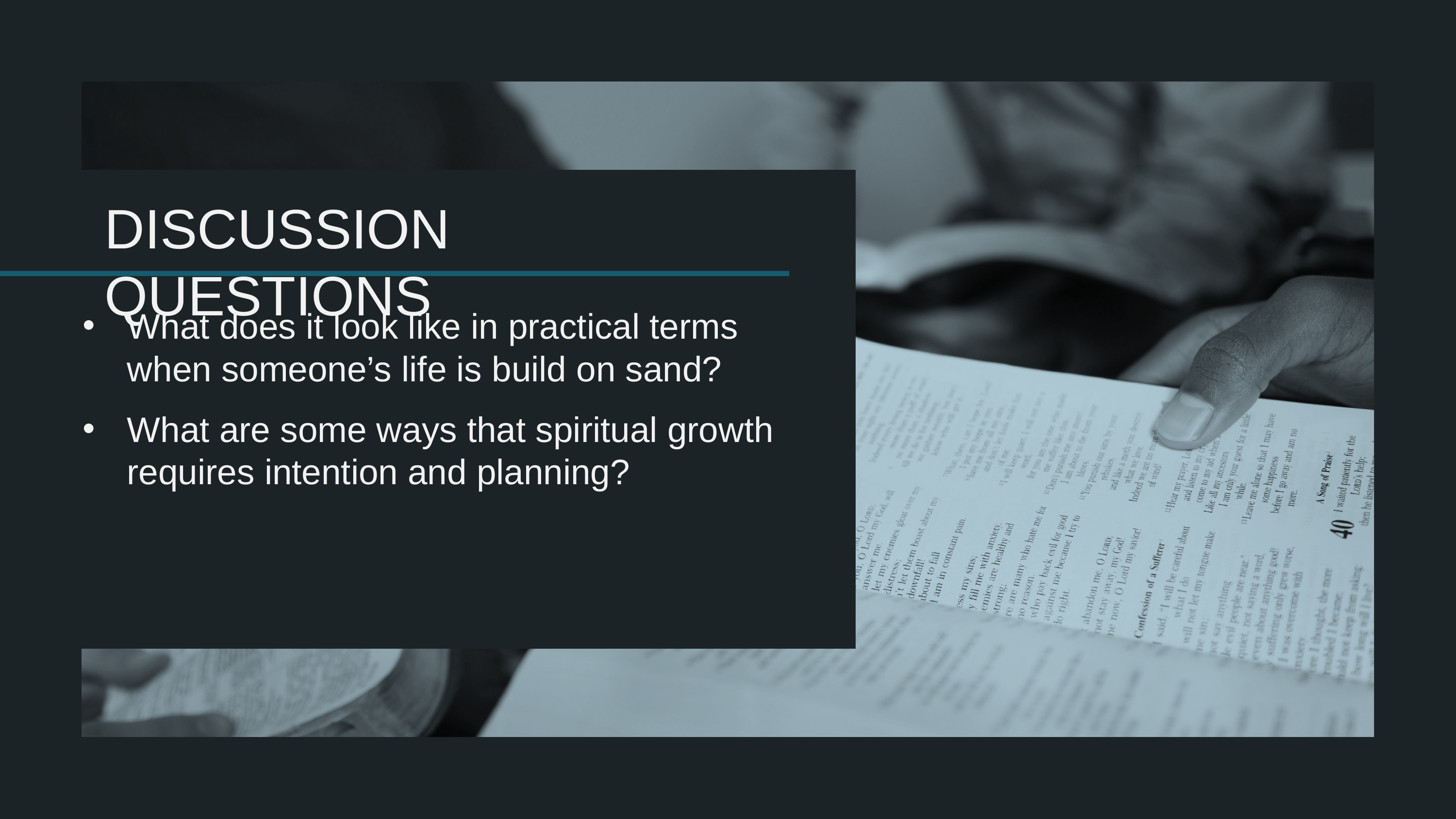

What does it look like in practical terms when someone’s life is build on sand?
What are some ways that spiritual growth requires intention and planning?